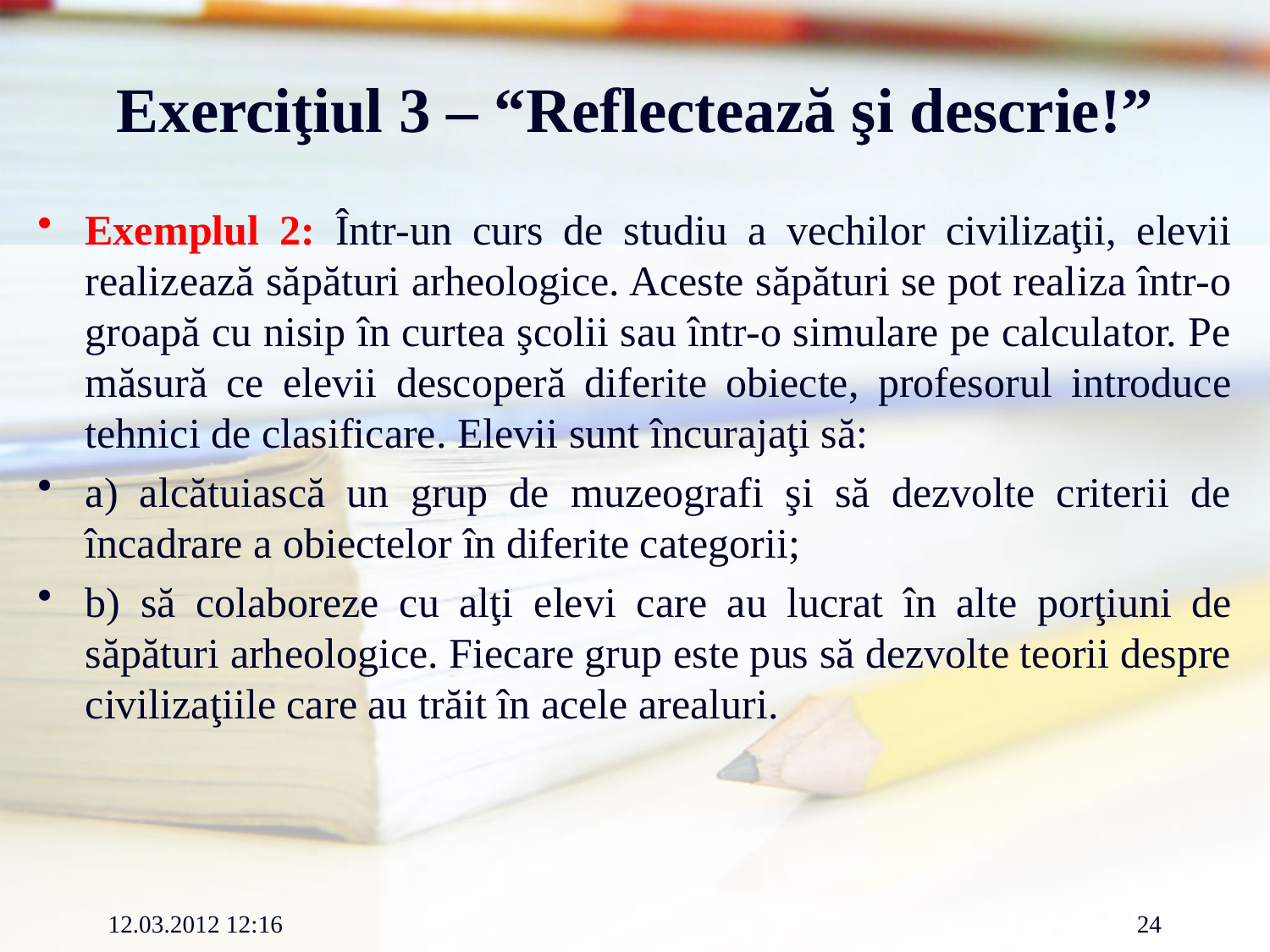

# Exerciţiul 3 – “Reflectează şi descrie!”
Exemplul 2: Într-un curs de studiu a vechilor civilizaţii, elevii realizează săpături arheologice. Aceste săpături se pot realiza într-o groapă cu nisip în curtea şcolii sau într-o simulare pe calculator. Pe măsură ce elevii descoperă diferite obiecte, profesorul introduce tehnici de clasificare. Elevii sunt încurajaţi să:
a) alcătuiască un grup de muzeografi şi să dezvolte criterii de încadrare a obiectelor în diferite categorii;
b) să colaboreze cu alţi elevi care au lucrat în alte porţiuni de săpături arheologice. Fiecare grup este pus să dezvolte teorii despre civilizaţiile care au trăit în acele arealuri.
12.03.2012 12:16
24